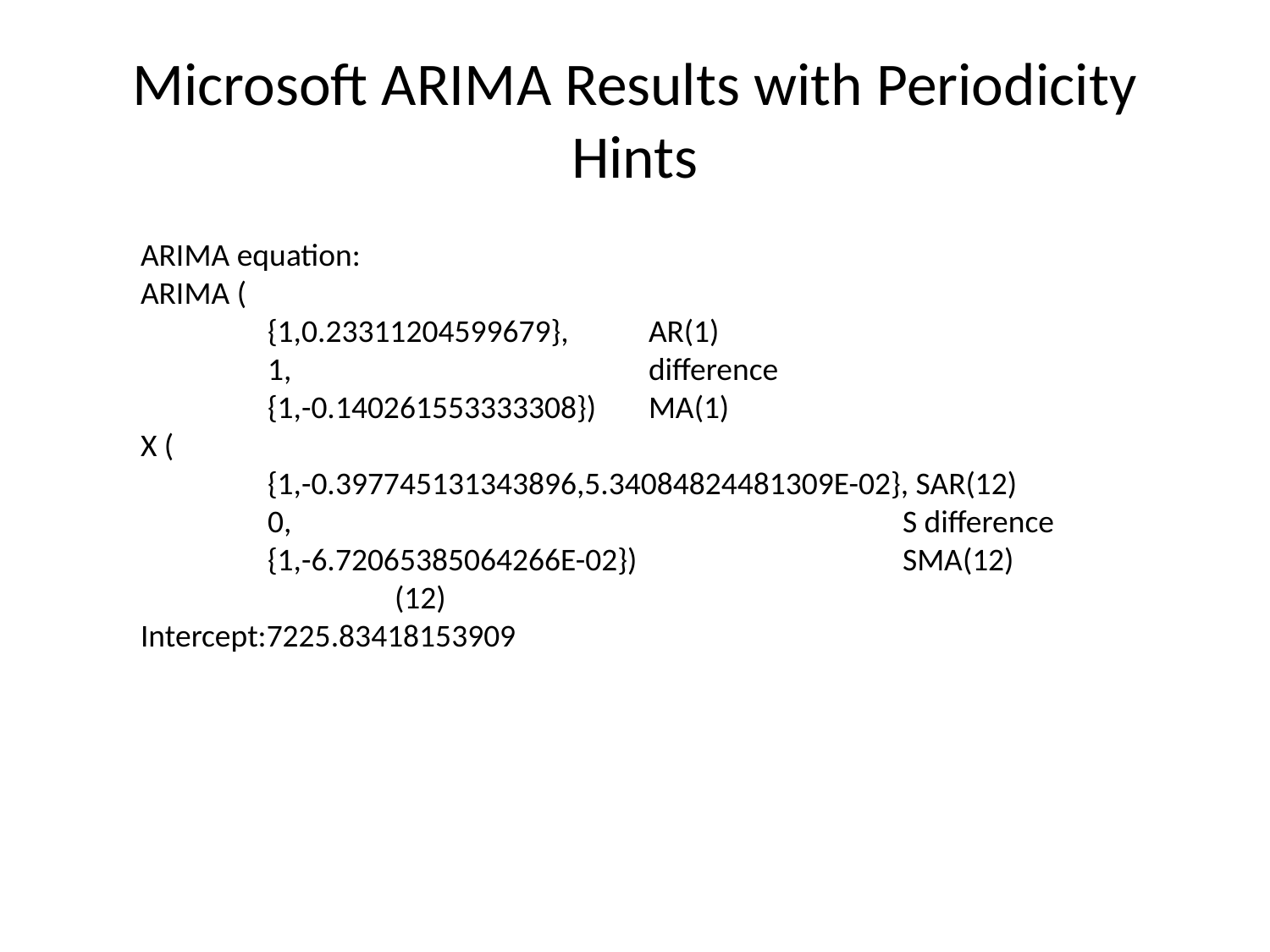

# Microsoft ARIMA Results with Periodicity Hints
ARIMA equation:
ARIMA (
	{1,0.23311204599679}, 	AR(1)
	1,			difference
	{1,-0.140261553333308}) 	MA(1)
X (
	{1,-0.397745131343896,5.34084824481309E-02}, SAR(12)
	0, 					S difference
	{1,-6.72065385064266E-02})			SMA(12)
		(12)
Intercept:7225.83418153909